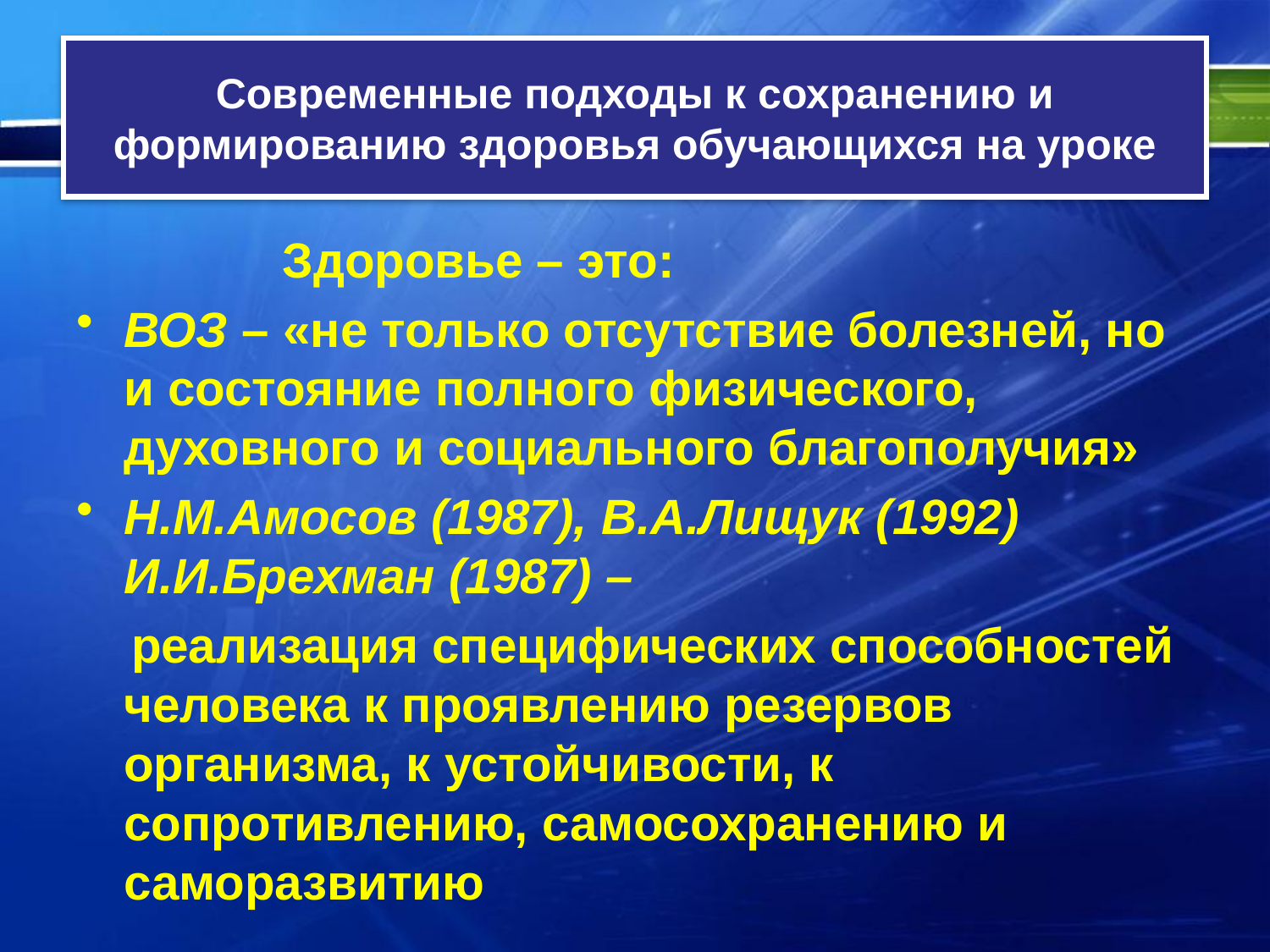

# Современные подходы к сохранению и формированию здоровья обучающихся на уроке
               Здоровье – это:
ВОЗ – «не только отсутствие болезней, но и состояние полного физического, духовного и социального благополучия»
Н.М.Амосов (1987), В.А.Лищук (1992)  И.И.Брехман (1987) –
    реализация специфических способностей человека к проявлению резервов организма, к устойчивости, к сопротивлению, самосохранению и саморазвитию